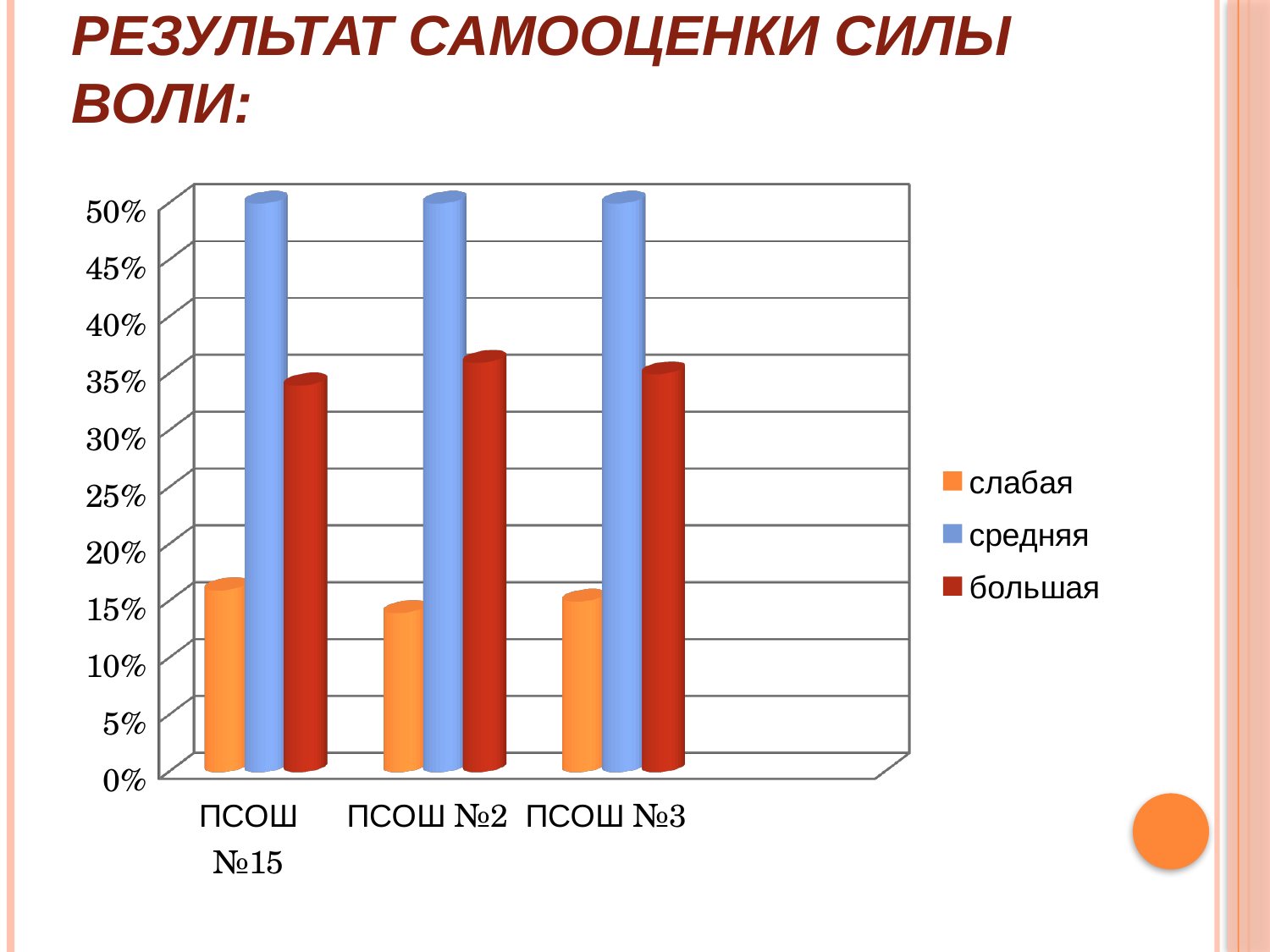

# Результат самооценки силы воли:

[unsupported chart]